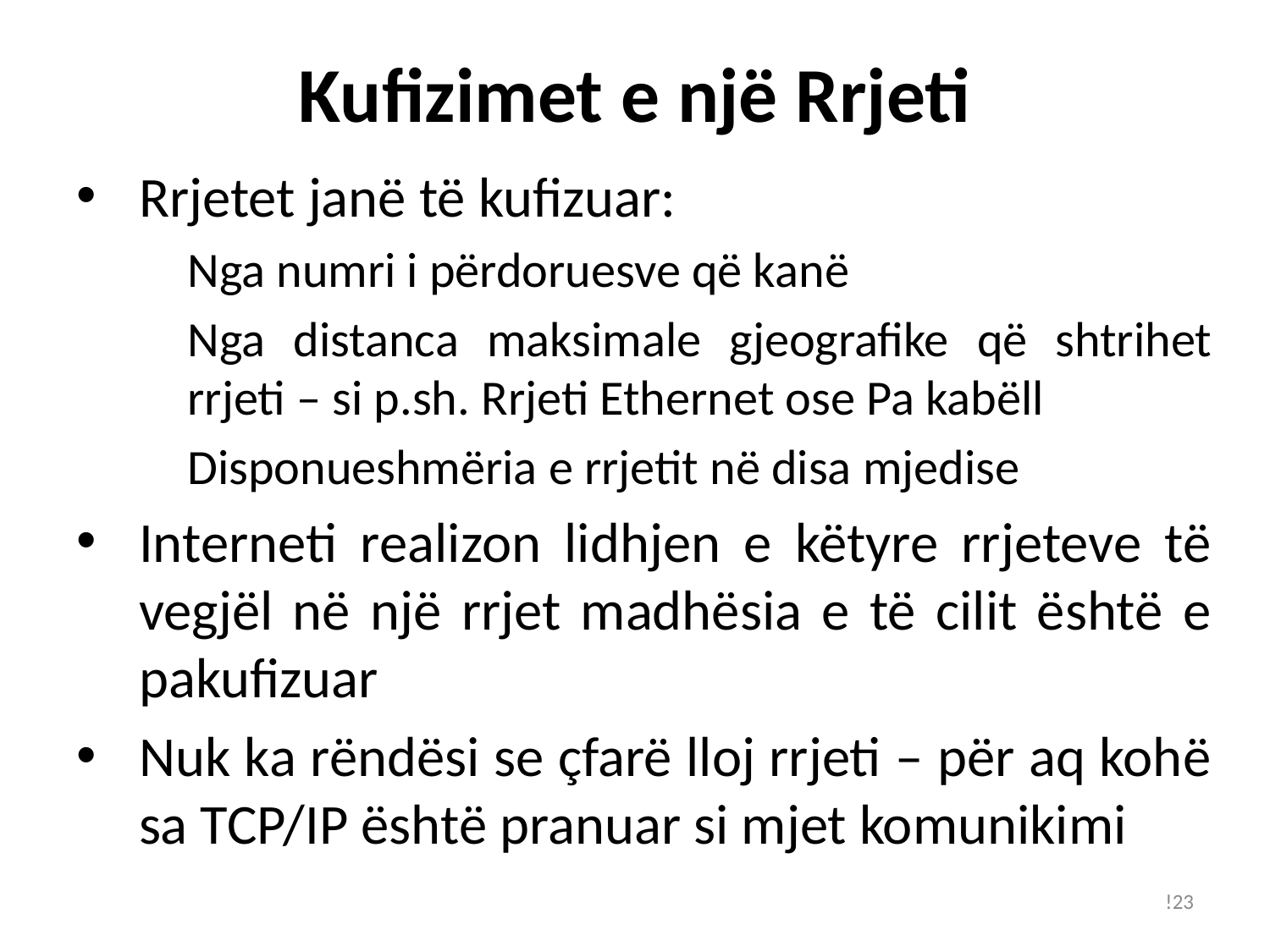

# Kufizimet e një Rrjeti
Rrjetet janë të kufizuar:
Nga numri i përdoruesve që kanë
Nga distanca maksimale gjeografike që shtrihet rrjeti – si p.sh. Rrjeti Ethernet ose Pa kabëll
Disponueshmëria e rrjetit në disa mjedise
Interneti realizon lidhjen e këtyre rrjeteve të vegjël në një rrjet madhësia e të cilit është e pakufizuar
Nuk ka rëndësi se çfarë lloj rrjeti – për aq kohë sa TCP/IP është pranuar si mjet komunikimi
!23